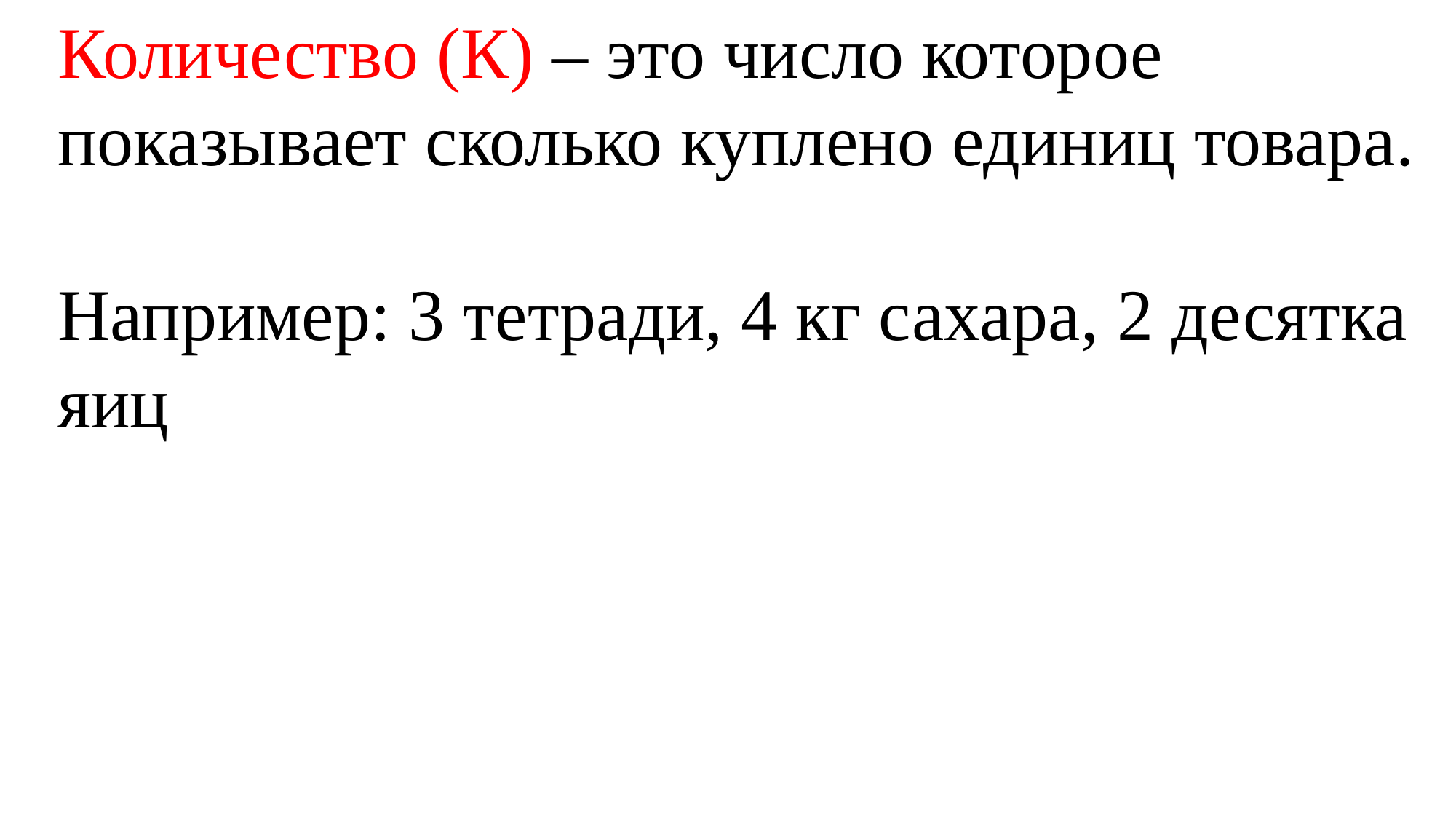

Количество (К) – это число которое показывает сколько куплено единиц товара.

Например: 3 тетради, 4 кг сахара, 2 десятка яиц